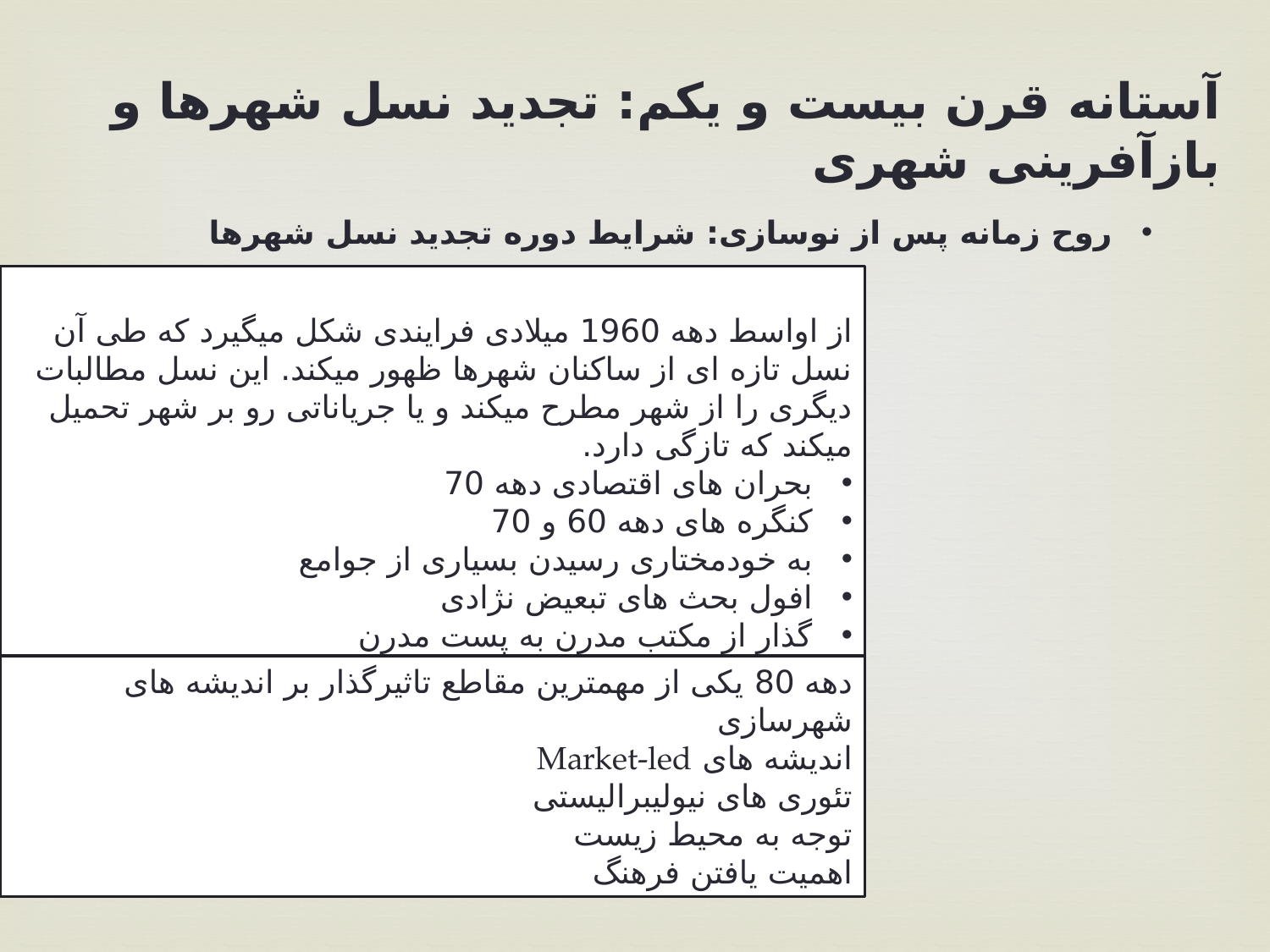

آستانه قرن بیست و یکم: تجدید نسل شهرها و بازآفرینی شهری
روح زمانه پس از نوسازی: شرایط دوره تجدید نسل شهرها

از اواسط دهه 1960 میلادی فرایندی شکل میگیرد که طی آن نسل تازه ای از ساکنان شهرها ظهور میکند. این نسل مطالبات دیگری را از شهر مطرح میکند و یا جریاناتی رو بر شهر تحمیل میکند که تازگی دارد.
بحران های اقتصادی دهه 70
کنگره های دهه 60 و 70
به خودمختاری رسیدن بسیاری از جوامع
افول بحث های تبعیض نژادی
گذار از مکتب مدرن به پست مدرن
دهه 80 یکی از مهمترین مقاطع تاثیرگذار بر اندیشه های شهرسازی
اندیشه های Market-led
تئوری های نیولیبرالیستی
توجه به محیط زیست
اهمیت یافتن فرهنگ